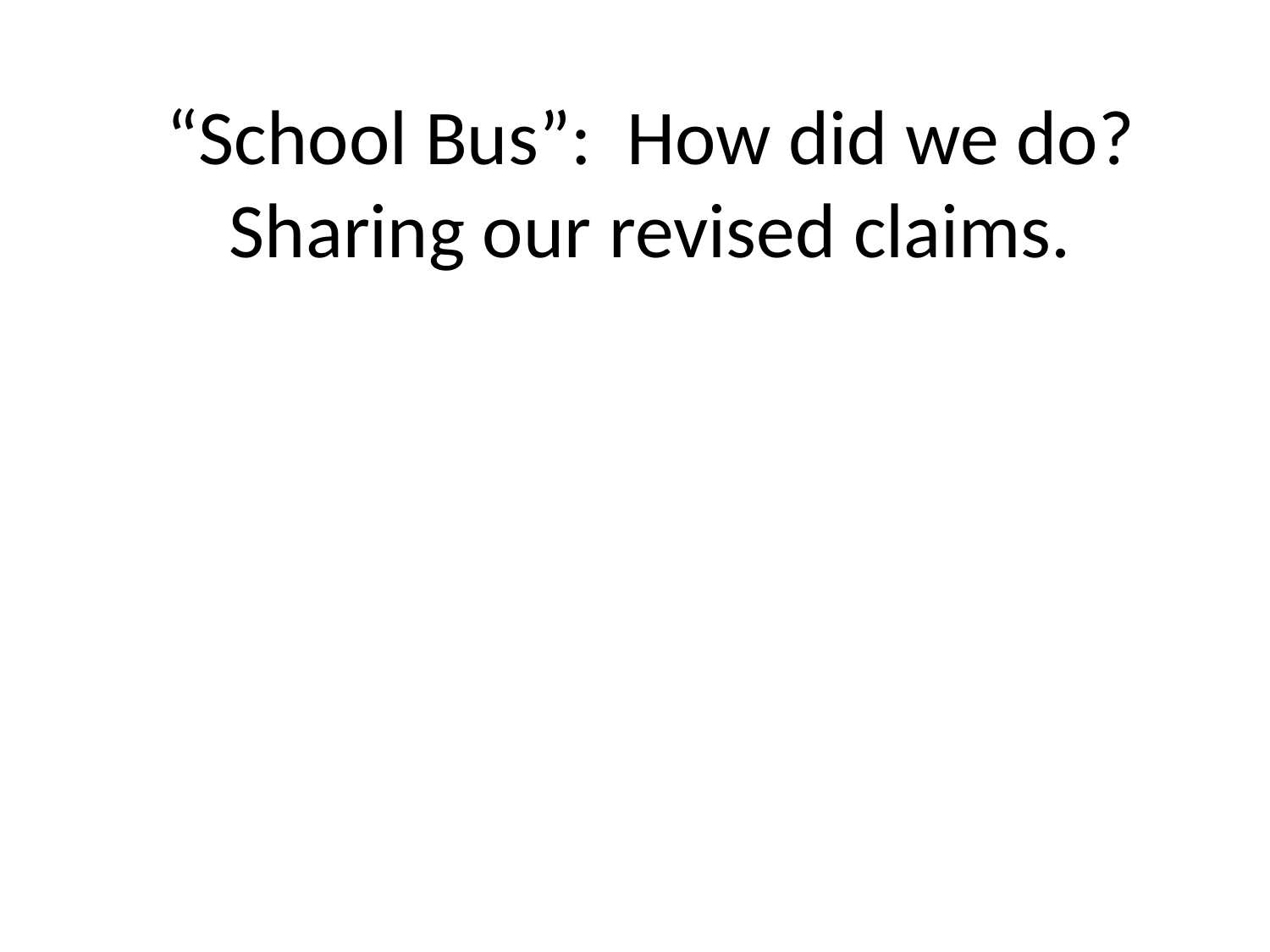

# “School Bus”:  How did we do? Sharing our revised claims.